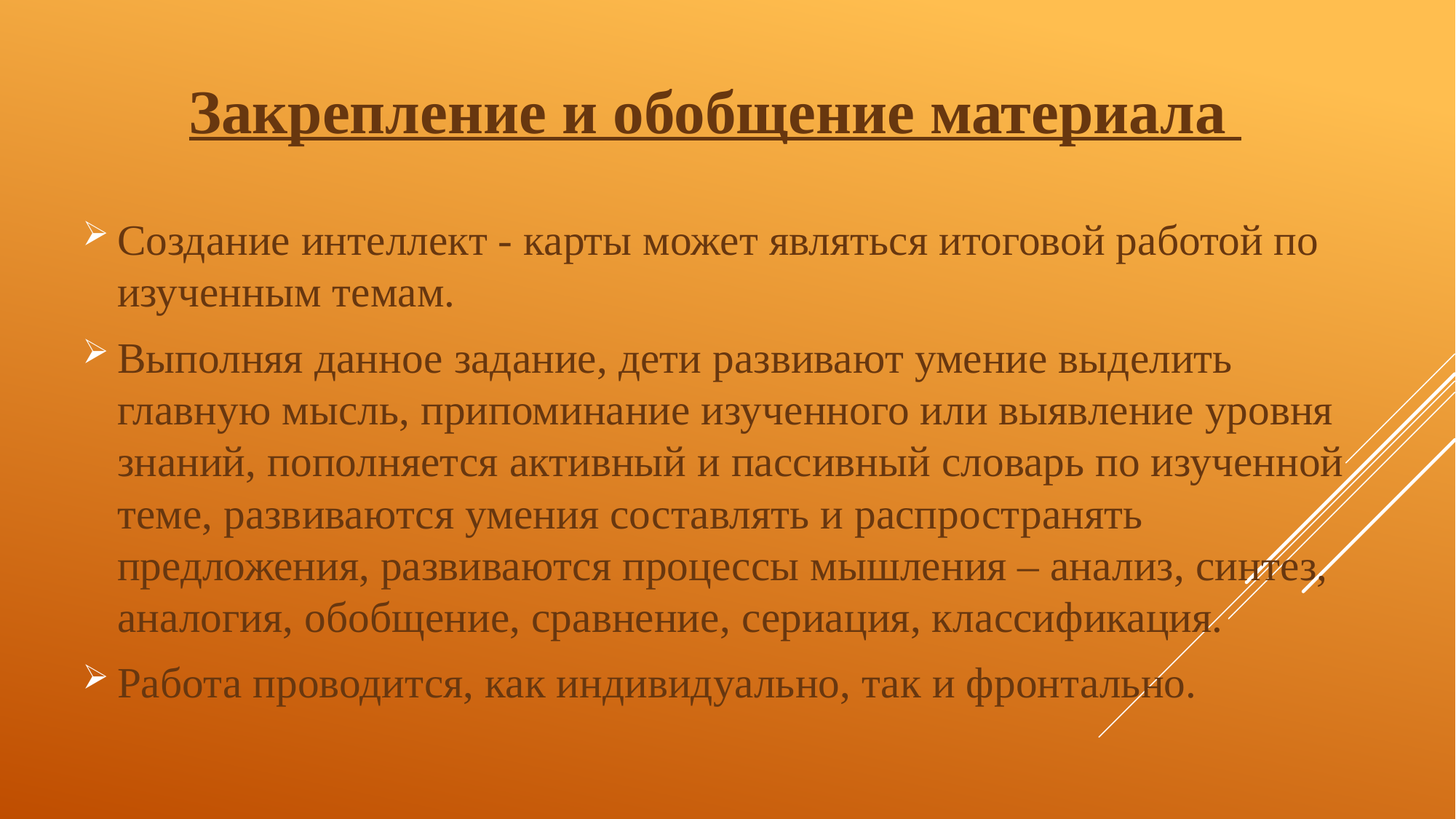

#
Закрепление и обобщение материала

Создание интеллект - карты может являться итоговой работой по изученным темам.
Выполняя данное задание, дети развивают умение выделить главную мысль, припоминание изученного или выявление уровня знаний, пополняется активный и пассивный словарь по изученной теме, развиваются умения составлять и распространять предложения, развиваются процессы мышления – анализ, синтез, аналогия, обобщение, сравнение, сериация, классификация.
Работа проводится, как индивидуально, так и фронтально.